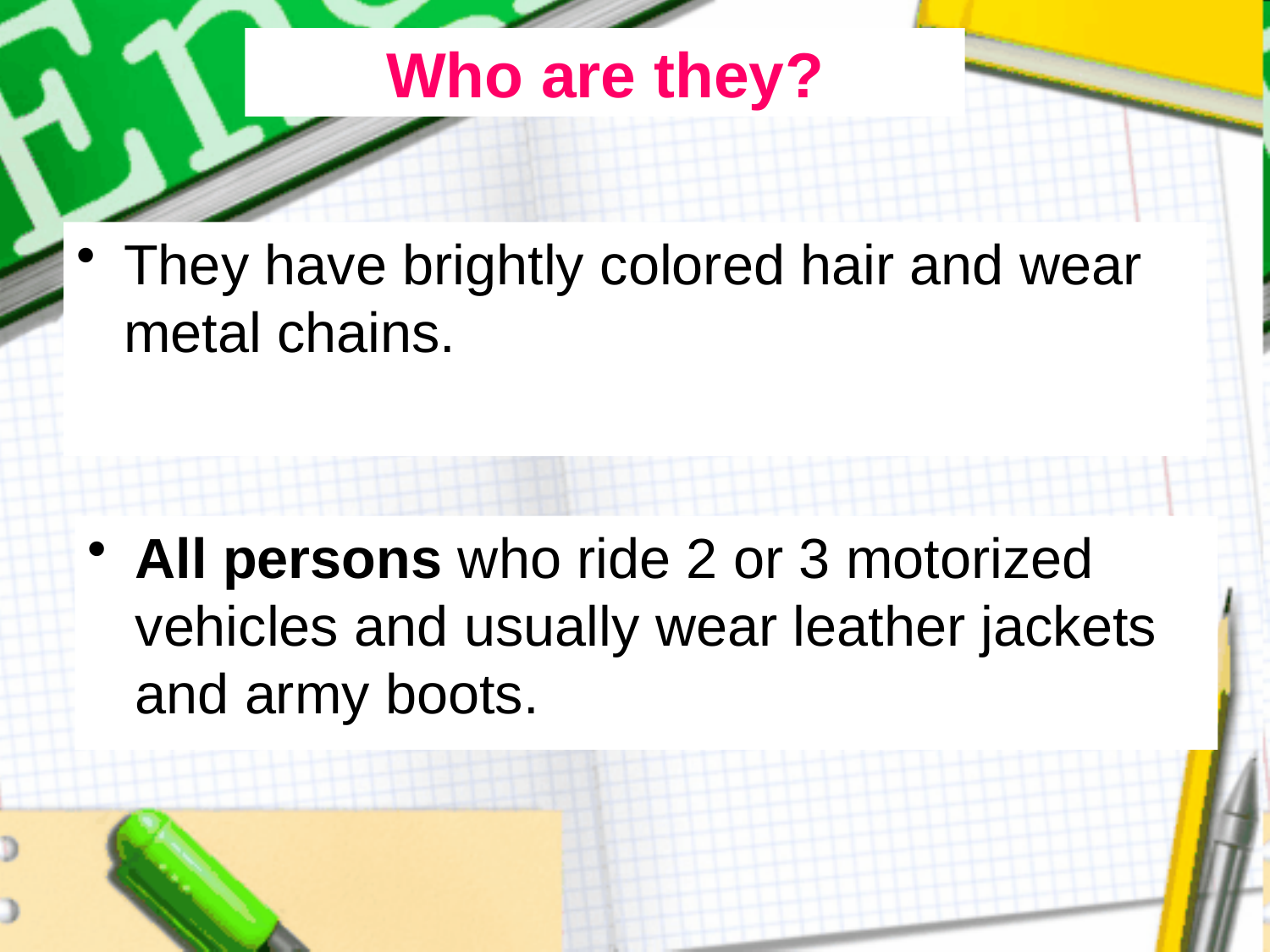

Who are they?
They have brightly colored hair and wear metal chains.
All persons who ride 2 or 3 motorized vehicles and usually wear leather jackets and army boots.